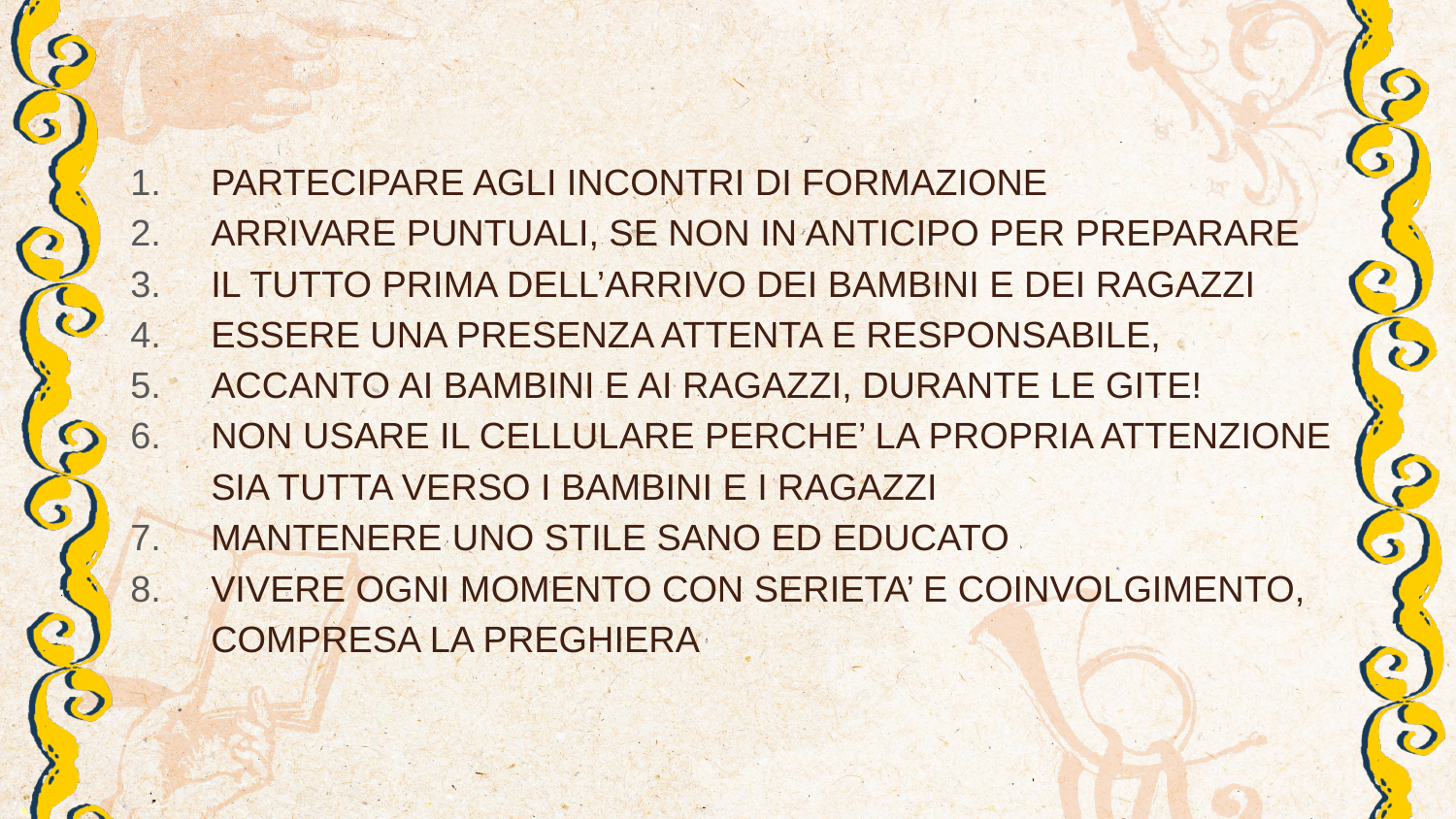

PARTECIPARE AGLI INCONTRI DI FORMAZIONE
ARRIVARE PUNTUALI, SE NON IN ANTICIPO PER PREPARARE
IL TUTTO PRIMA DELL’ARRIVO DEI BAMBINI E DEI RAGAZZI
ESSERE UNA PRESENZA ATTENTA E RESPONSABILE,
ACCANTO AI BAMBINI E AI RAGAZZI, DURANTE LE GITE!
NON USARE IL CELLULARE PERCHE’ LA PROPRIA ATTENZIONE SIA TUTTA VERSO I BAMBINI E I RAGAZZI
MANTENERE UNO STILE SANO ED EDUCATO
VIVERE OGNI MOMENTO CON SERIETA’ E COINVOLGIMENTO, COMPRESA LA PREGHIERA